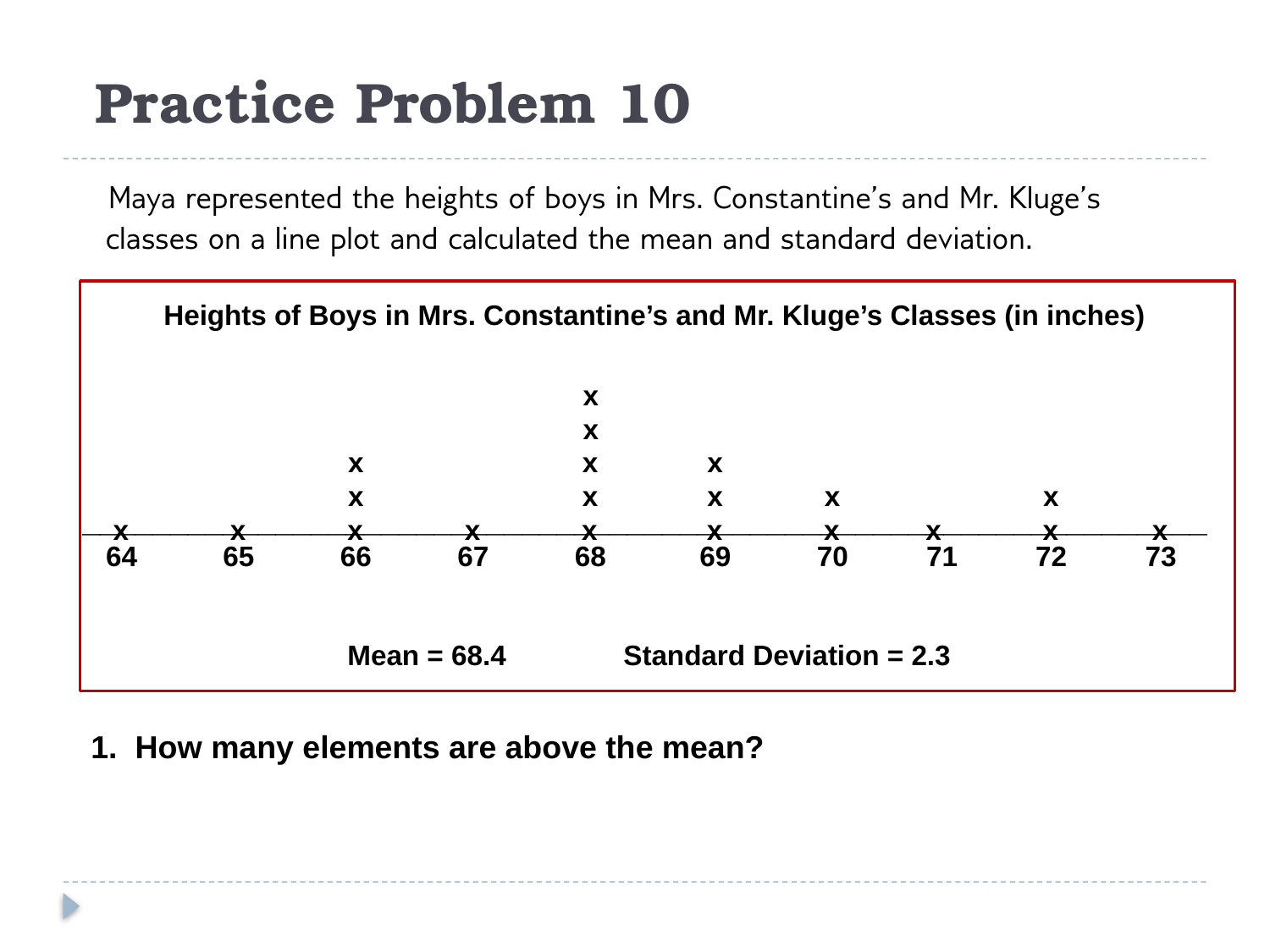

# Practice Problem 10
   Maya represented the heights of boys in Mrs. Constantine’s and Mr. Kluge’s classes on a line plot and calculated the mean and standard deviation.

Heights of Boys in Mrs. Constantine’s and Mr. Kluge’s Classes (in inches)

________________________________________________________________
   64           65           66           67           68            69           70          71          72          73
                                                              x
                                                              x
                                x                            x              x
                                x                            x              x             x                          x
  x             x             x             x             x              x             x           x             x            x

Mean = 68.4               Standard Deviation = 2.3
1.  How many elements are above the mean?